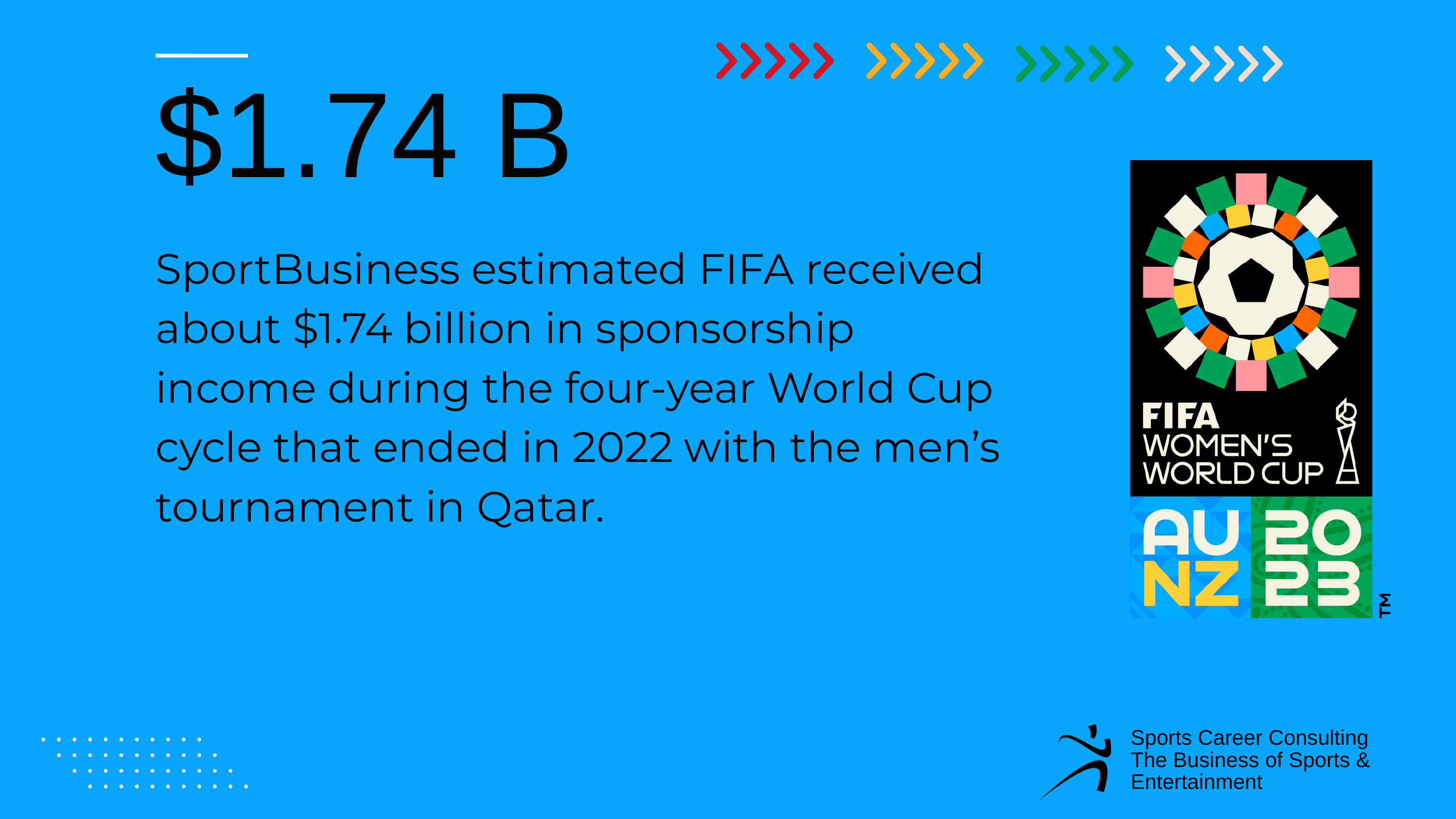

$1.74 B

SportBusiness estimated FIFA received about $1.74 billion in sponsorship income during the four-year World Cup cycle that ended in 2022 with the men’s tournament in Qatar.

Sports Career Consulting
The Business of Sports & Entertainment